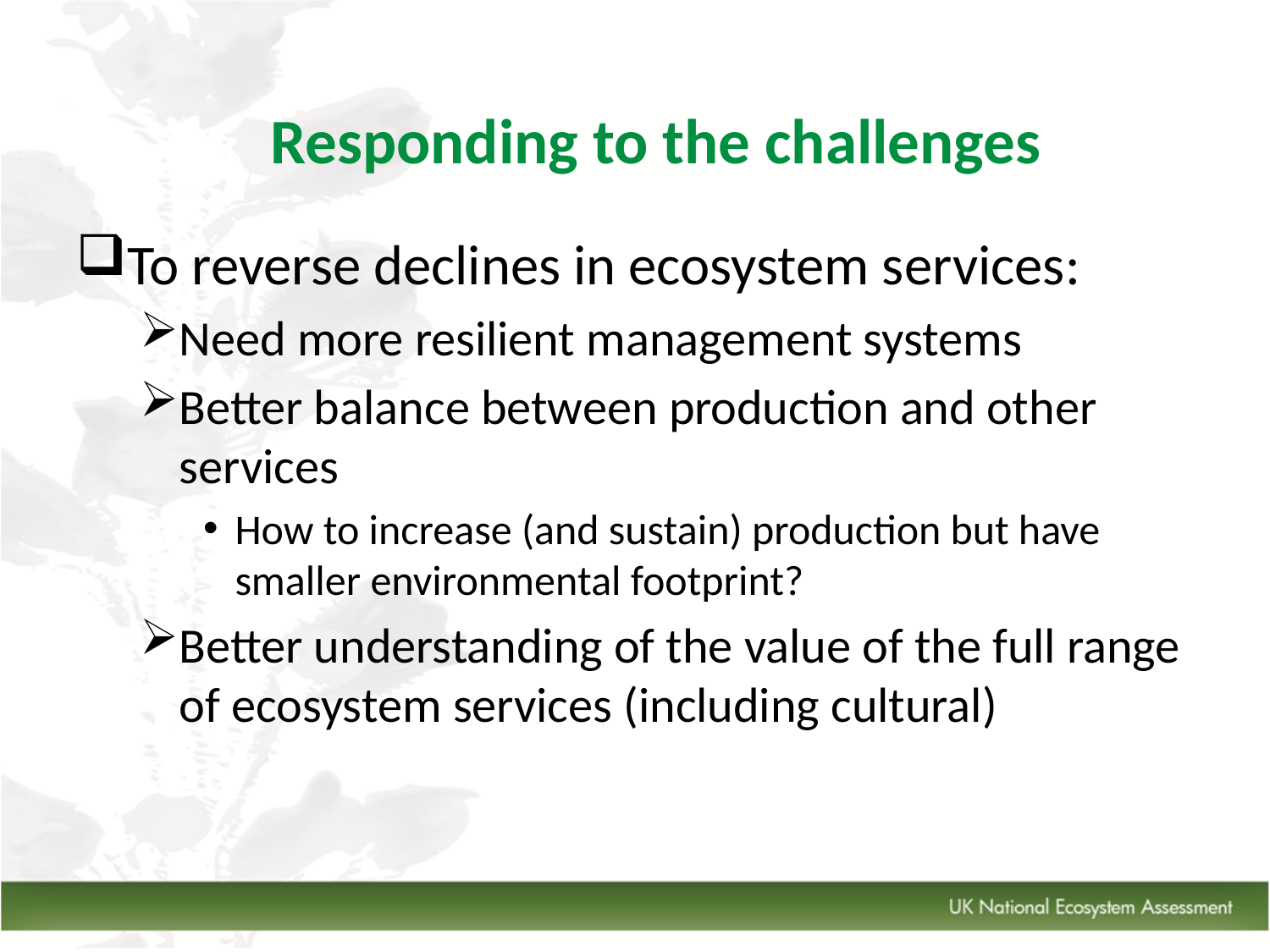

Responding to the challenges
To reverse declines in ecosystem services:
Need more resilient management systems
Better balance between production and other services
How to increase (and sustain) production but have smaller environmental footprint?
Better understanding of the value of the full range of ecosystem services (including cultural)